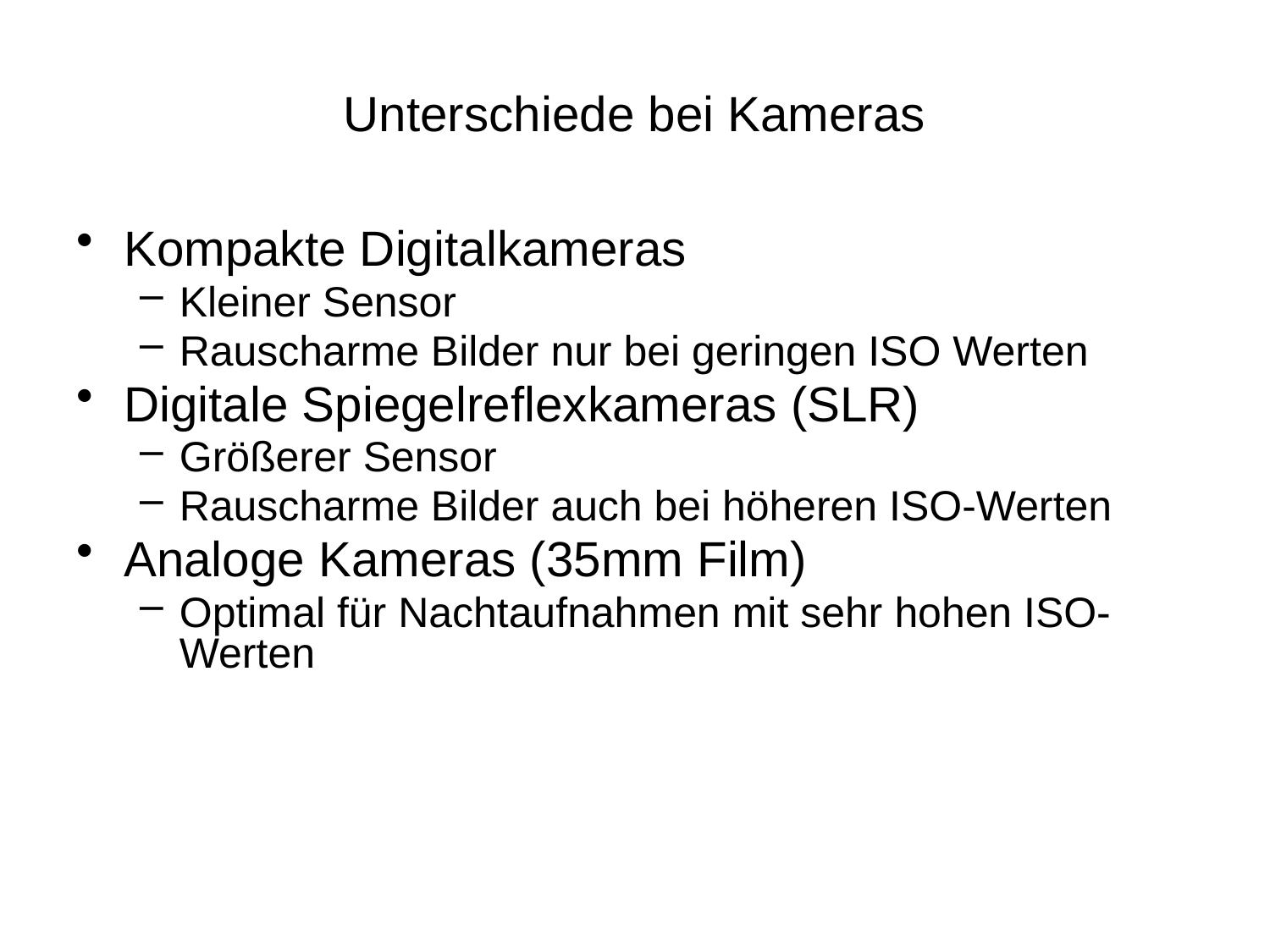

# Unterschiede bei Kameras
Kompakte Digitalkameras
Kleiner Sensor
Rauscharme Bilder nur bei geringen ISO Werten
Digitale Spiegelreflexkameras (SLR)
Größerer Sensor
Rauscharme Bilder auch bei höheren ISO-Werten
Analoge Kameras (35mm Film)
Optimal für Nachtaufnahmen mit sehr hohen ISO-Werten